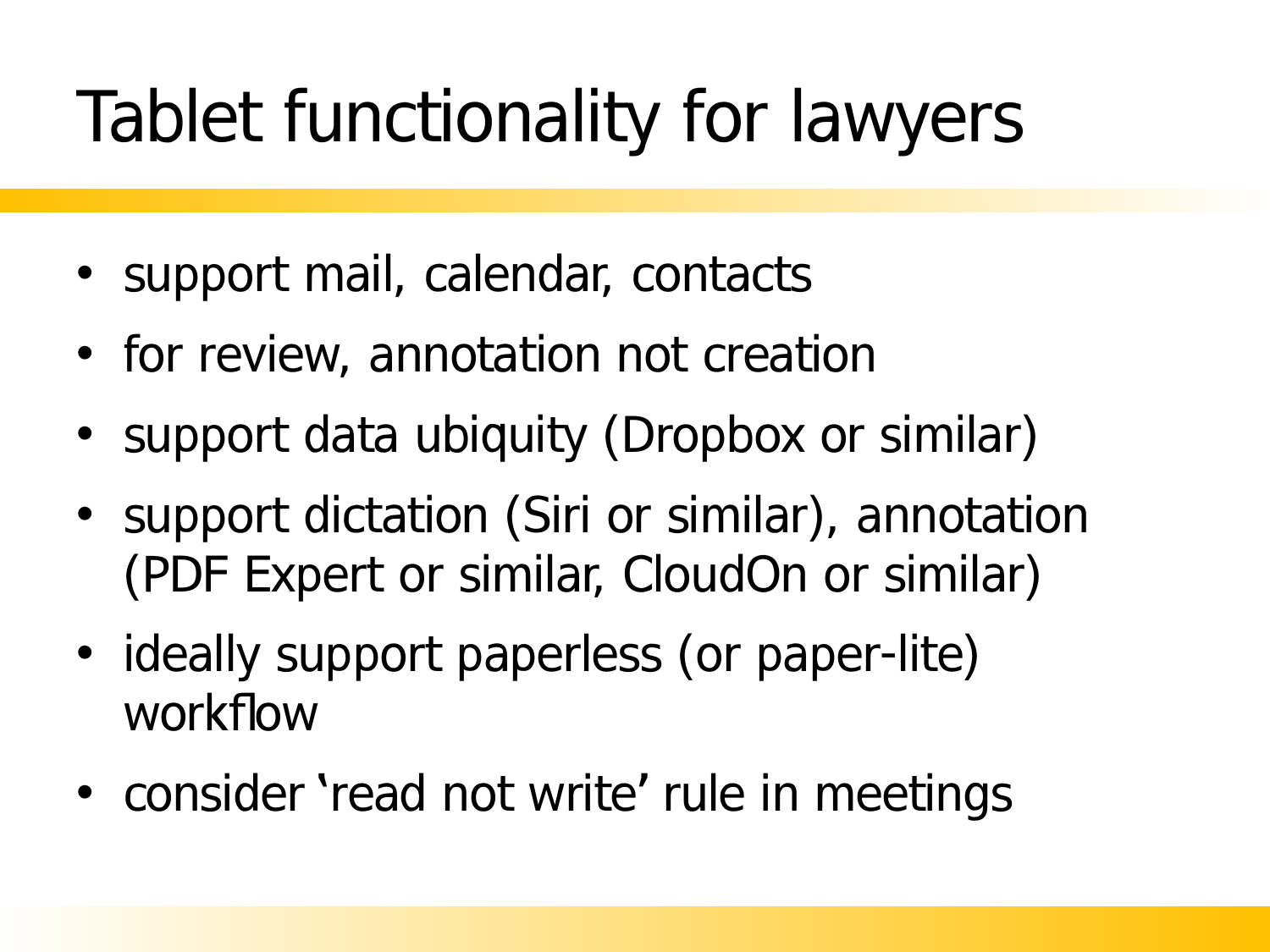

# Tablet functionality for lawyers
support mail, calendar, contacts
for review, annotation not creation
support data ubiquity (Dropbox or similar)
support dictation (Siri or similar), annotation (PDF Expert or similar, CloudOn or similar)
ideally support paperless (or paper-lite) workflow
consider ‘read not write’ rule in meetings